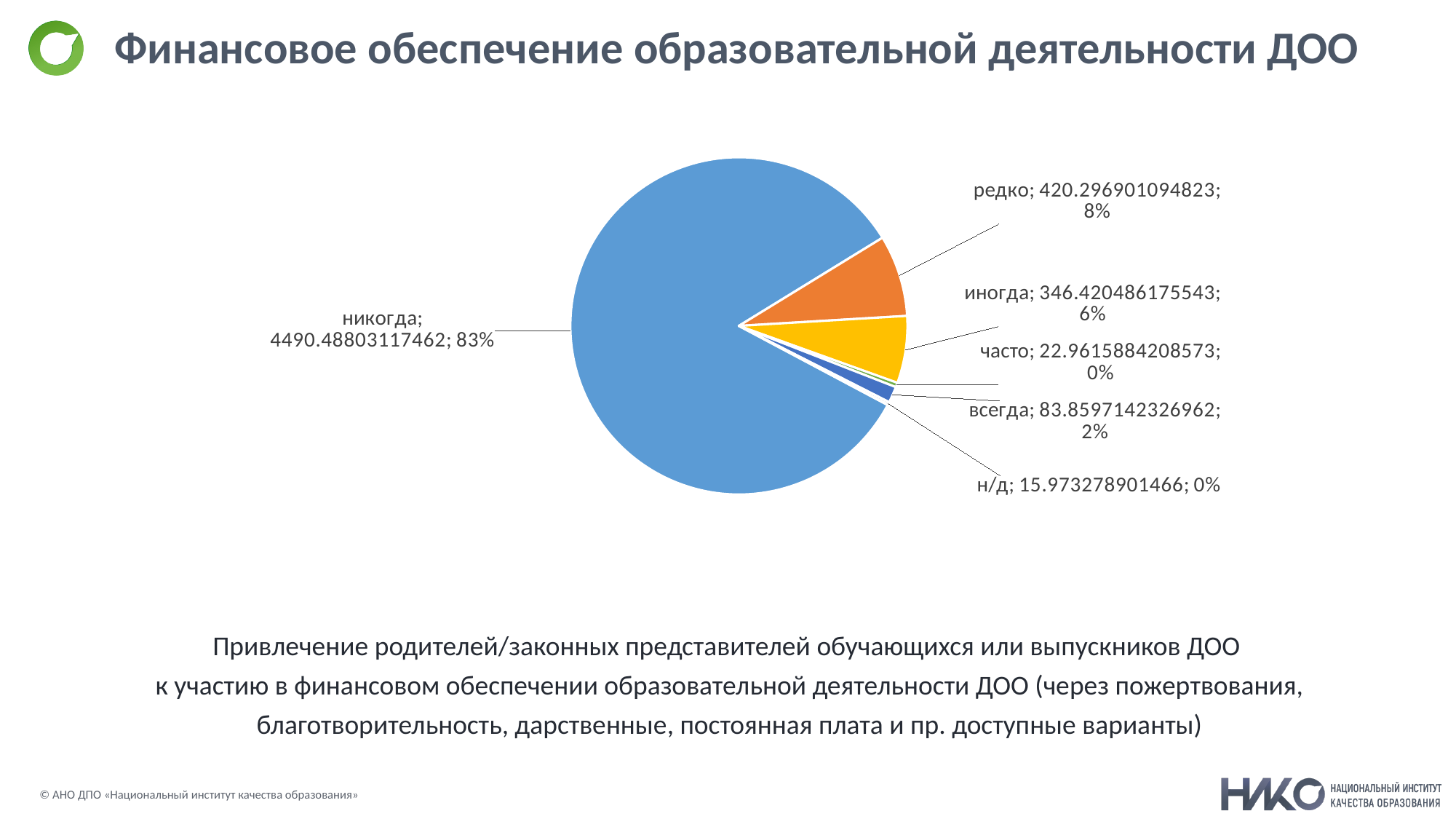

# Финансовое обеспечение образовательной деятельности ДОО

### Chart

| Category |  |
|---|---|
| никогда | 4490.488031174615 |
| редко | 420.2969010948228 |
| иногда | 346.42048617554275 |
| часто | 22.961588420857304 |
| всегда | 83.85971423269623 |
| н/д | 15.97327890146595 |
Привлечение родителей/законных представителей обучающихся или выпускников ДОО
к участию в финансовом обеспечении образовательной деятельности ДОО (через пожертвования, благотворительность, дарственные, постоянная плата и пр. доступные варианты)